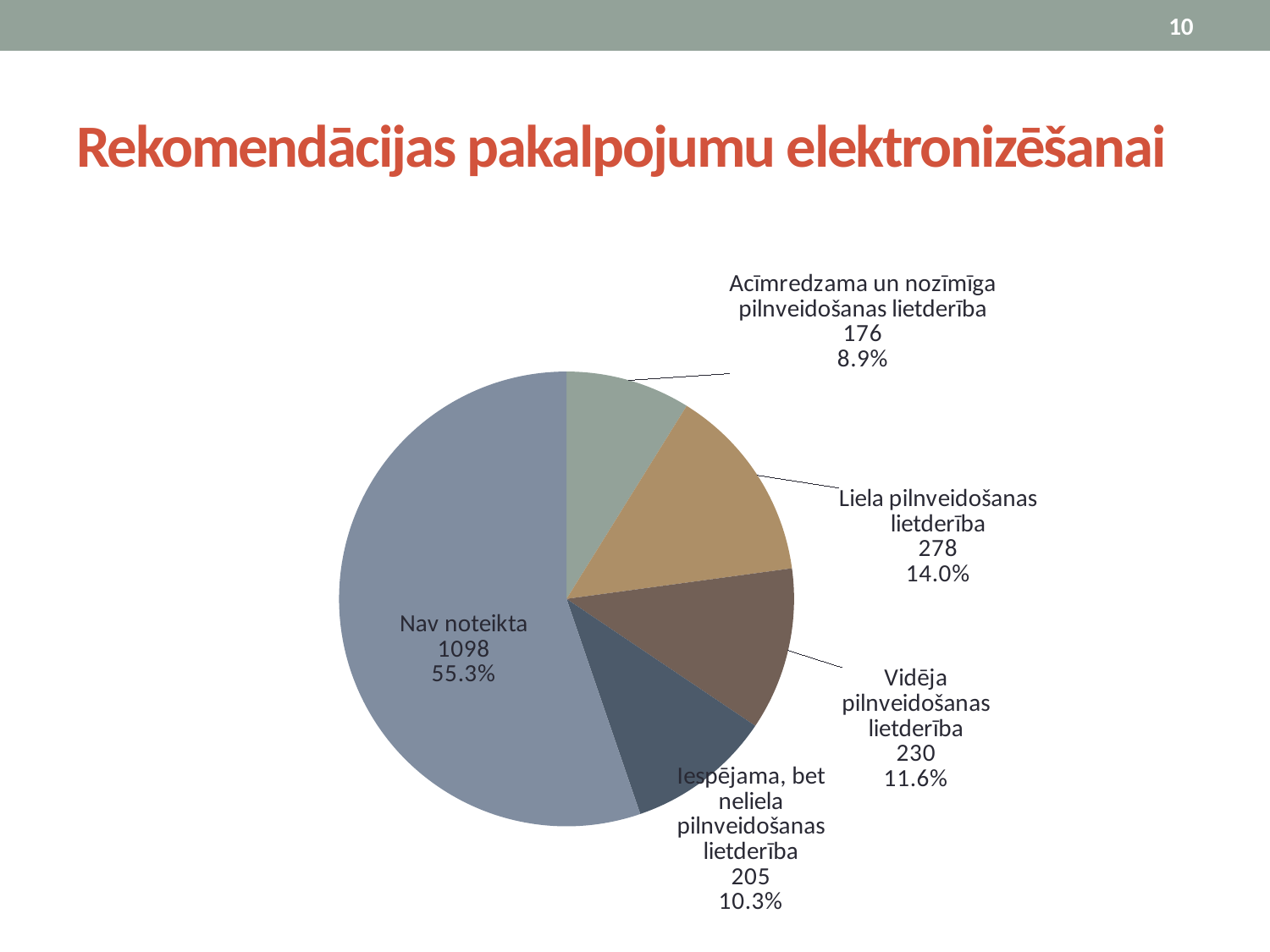

10
# Rekomendācijas pakalpojumu elektronizēšanai

### Chart

| Category |  |
|---|---|
| Acīmredzama un nozīmīga pilnveidošanas lietderība | 176.0 |
| Liela pilnveidošanas lietderība | 278.0 |
| Vidēja pilnveidošanas lietderība | 230.0 |
| Iespējama, bet neliela pilnveidošanas lietderība | 205.0 |
| Nav noteikta | 1098.0 |